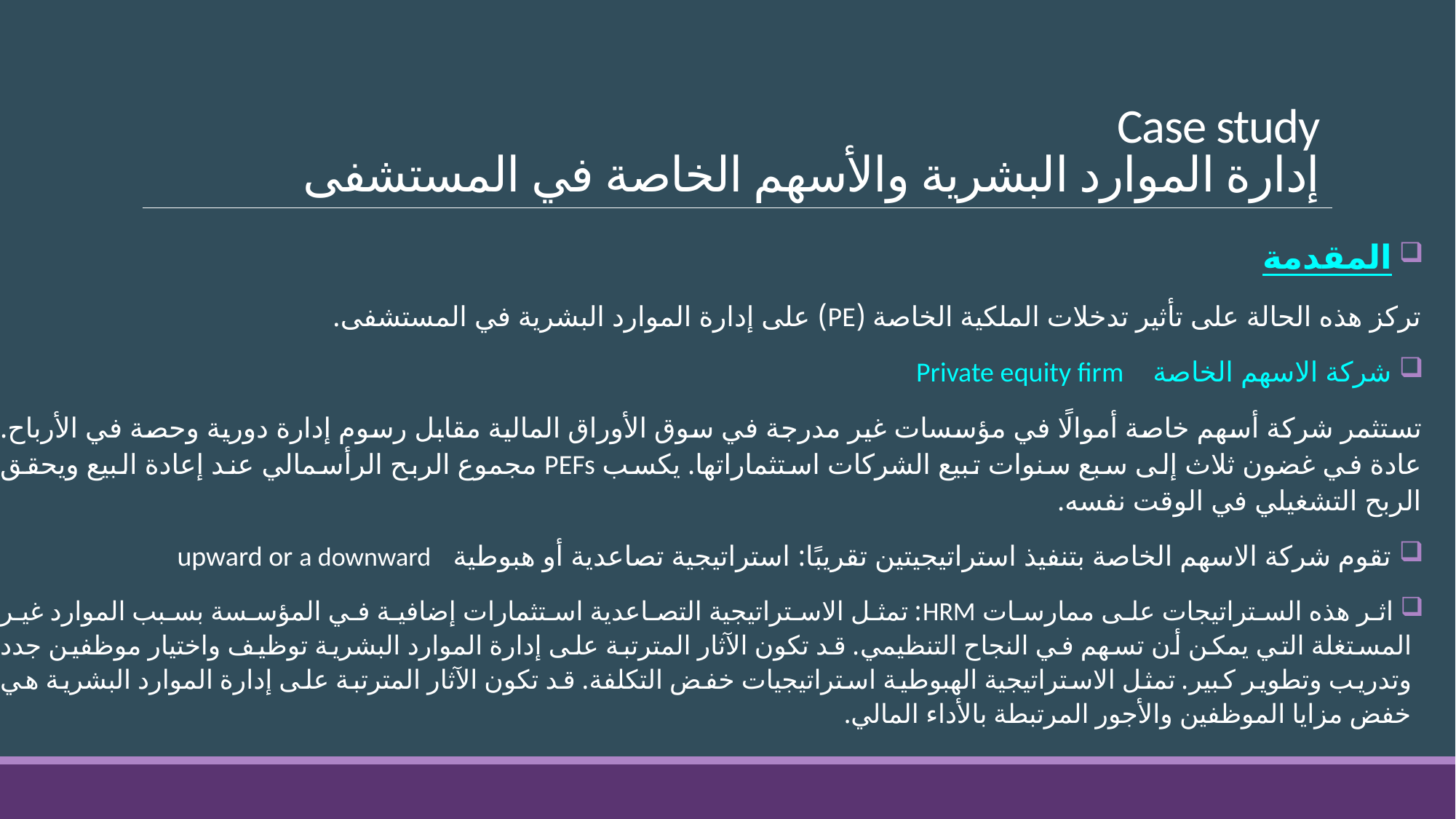

# Case study إدارة الموارد البشرية والأسهم الخاصة في المستشفى
 المقدمة
تركز هذه الحالة على تأثير تدخلات الملكية الخاصة (PE) على إدارة الموارد البشرية في المستشفى.
 شركة الاسهم الخاصة    Private equity firm
تستثمر شركة أسهم خاصة أموالًا في مؤسسات غير مدرجة في سوق الأوراق المالية مقابل رسوم إدارة دورية وحصة في الأرباح. عادة في غضون ثلاث إلى سبع سنوات تبيع الشركات استثماراتها. يكسب PEFs مجموع الربح الرأسمالي عند إعادة البيع ويحقق الربح التشغيلي في الوقت نفسه.
 تقوم شركة الاسهم الخاصة بتنفيذ استراتيجيتين تقريبًا: استراتيجية تصاعدية أو هبوطية   upward or a downward
 اثر هذه الستراتيجات على ممارسات HRM: تمثل الاستراتيجية التصاعدية استثمارات إضافية في المؤسسة بسبب الموارد غير المستغلة التي يمكن أن تسهم في النجاح التنظيمي. قد تكون الآثار المترتبة على إدارة الموارد البشرية توظيف واختيار موظفين جدد وتدريب وتطوير كبير. تمثل الاستراتيجية الهبوطية استراتيجيات خفض التكلفة. قد تكون الآثار المترتبة على إدارة الموارد البشرية هي خفض مزايا الموظفين والأجور المرتبطة بالأداء المالي.